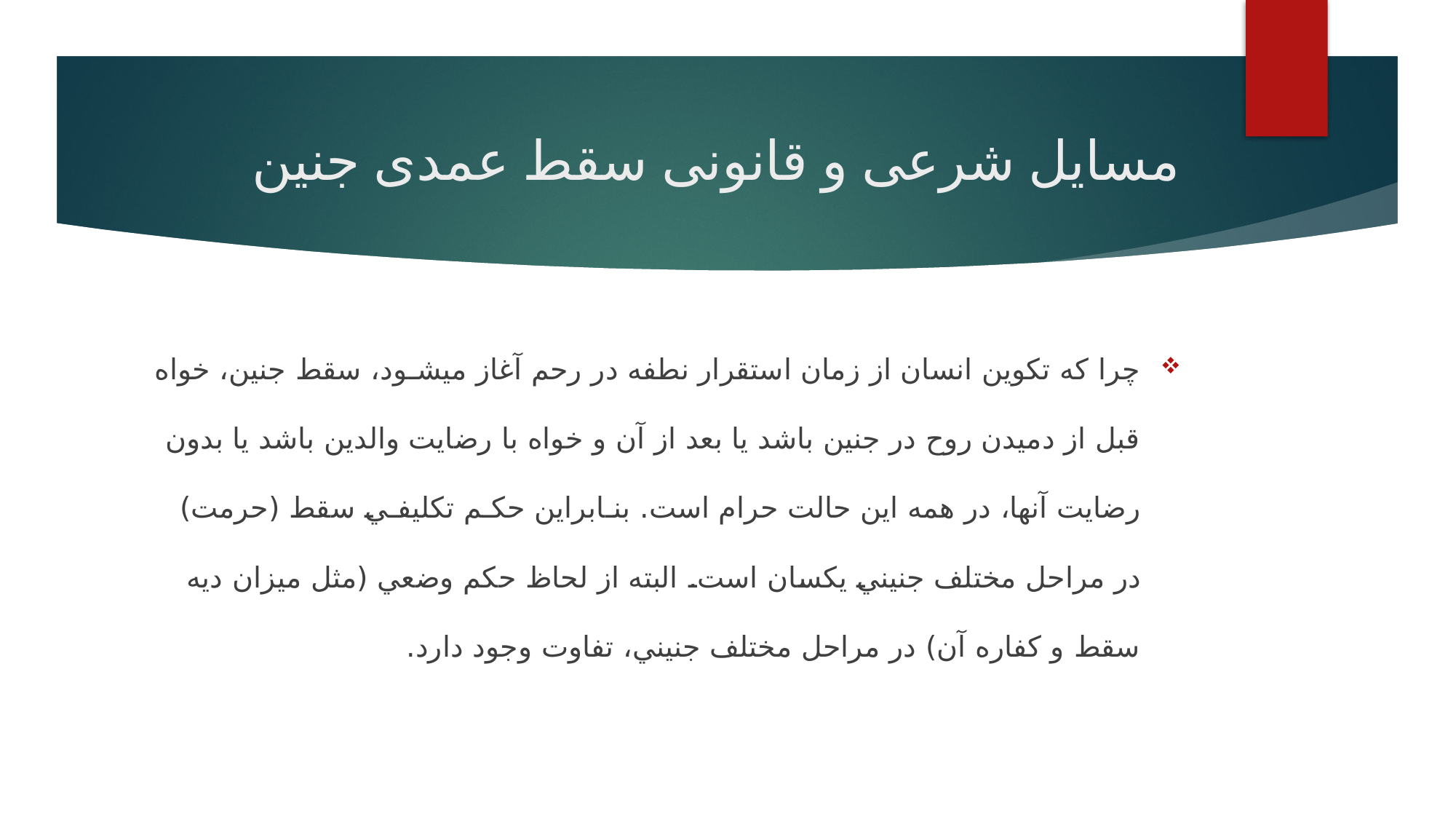

# مسایل شرعی و قانونی سقط عمدی جنین
چرا كه تكوين انسان از زمان استقرار نطفه در رحم آغاز ميشـود، سقط جنین، خواه قبل از دمیدن روح در جنین باشد یا بعد از آن و خواه با رضایت والدین باشد یا بدون رضایت آنها، در همه این حالت حرام است. بنـابراين حكـم تكليفـي سقط (حرمت) در مراحل مختلف جنيني يكسان است. البته از لحاظ حكم وضعي (مثل ميزان ديه سقط و كفاره آن) در مراحل مختلف جنيني، تفاوت وجود دارد.